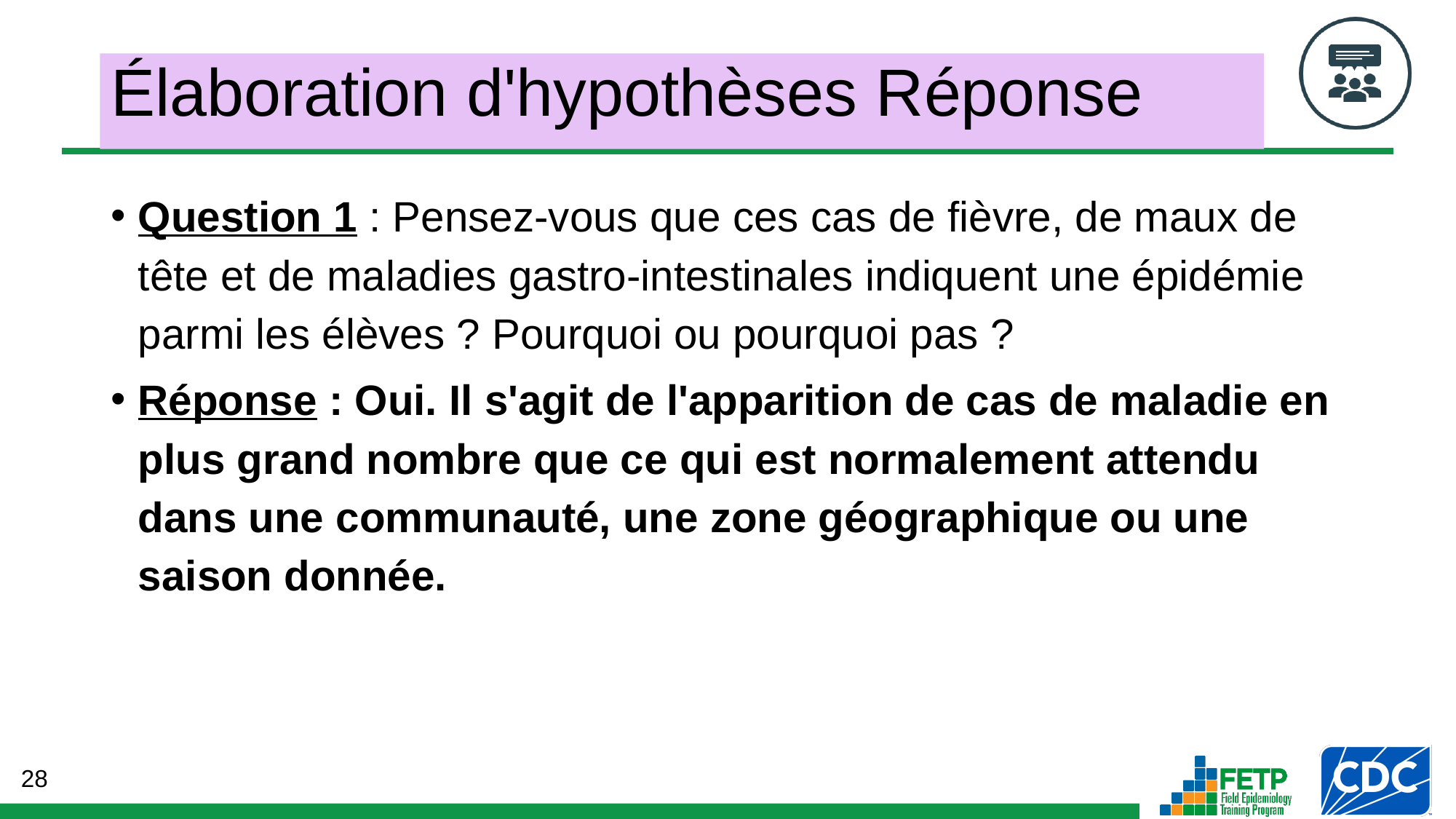

# Élaboration d'hypothèses Réponse
Question 1 : Pensez-vous que ces cas de fièvre, de maux de tête et de maladies gastro-intestinales indiquent une épidémie parmi les élèves ? Pourquoi ou pourquoi pas ?
Réponse : Oui. Il s'agit de l'apparition de cas de maladie en plus grand nombre que ce qui est normalement attendu dans une communauté, une zone géographique ou une saison donnée.